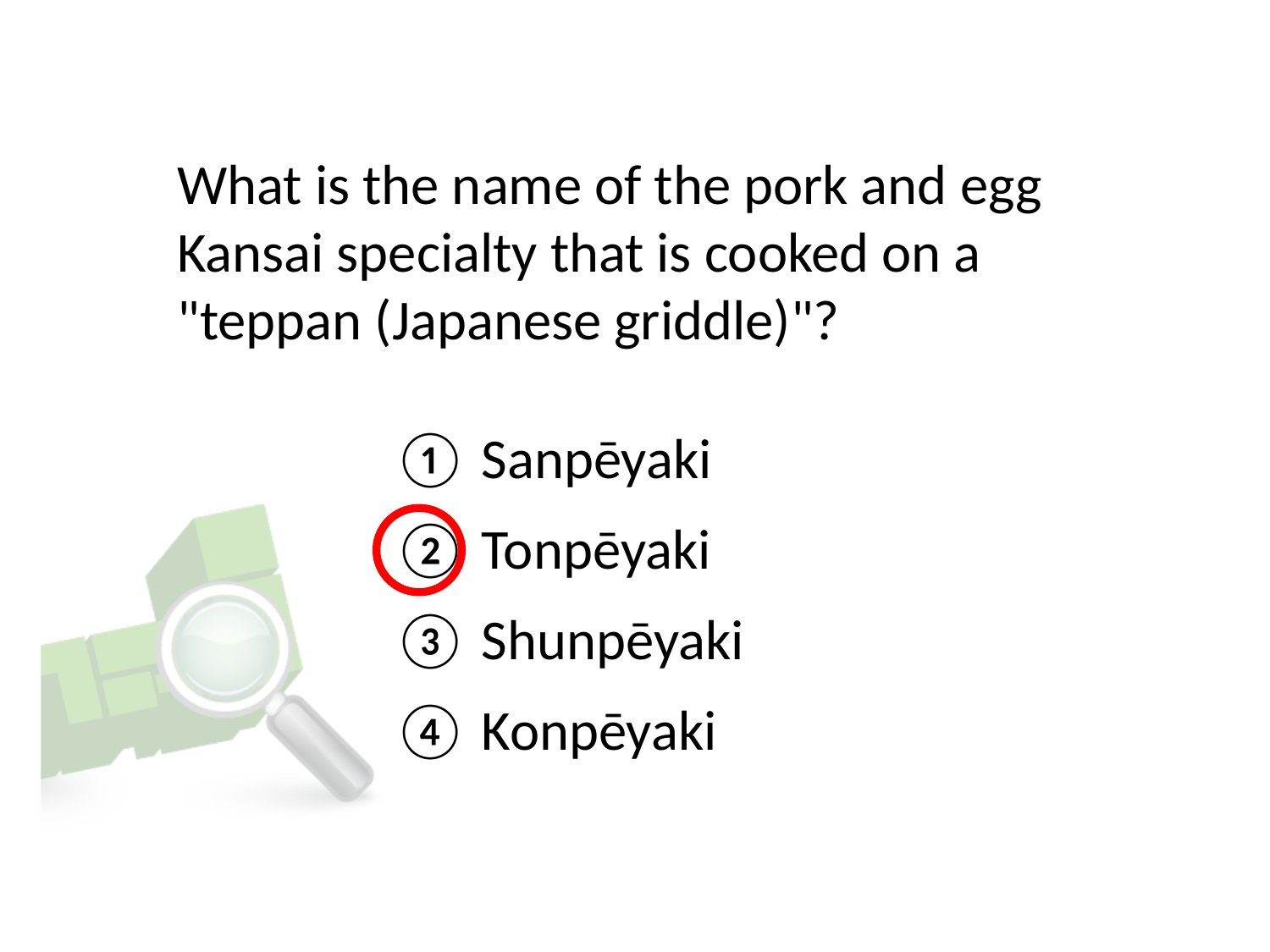

# What is the name of the pork and egg Kansai specialty that is cooked on a "teppan (Japanese griddle)"?
① Sanpēyaki
② Tonpēyaki
③ Shunpēyaki
④ Konpēyaki